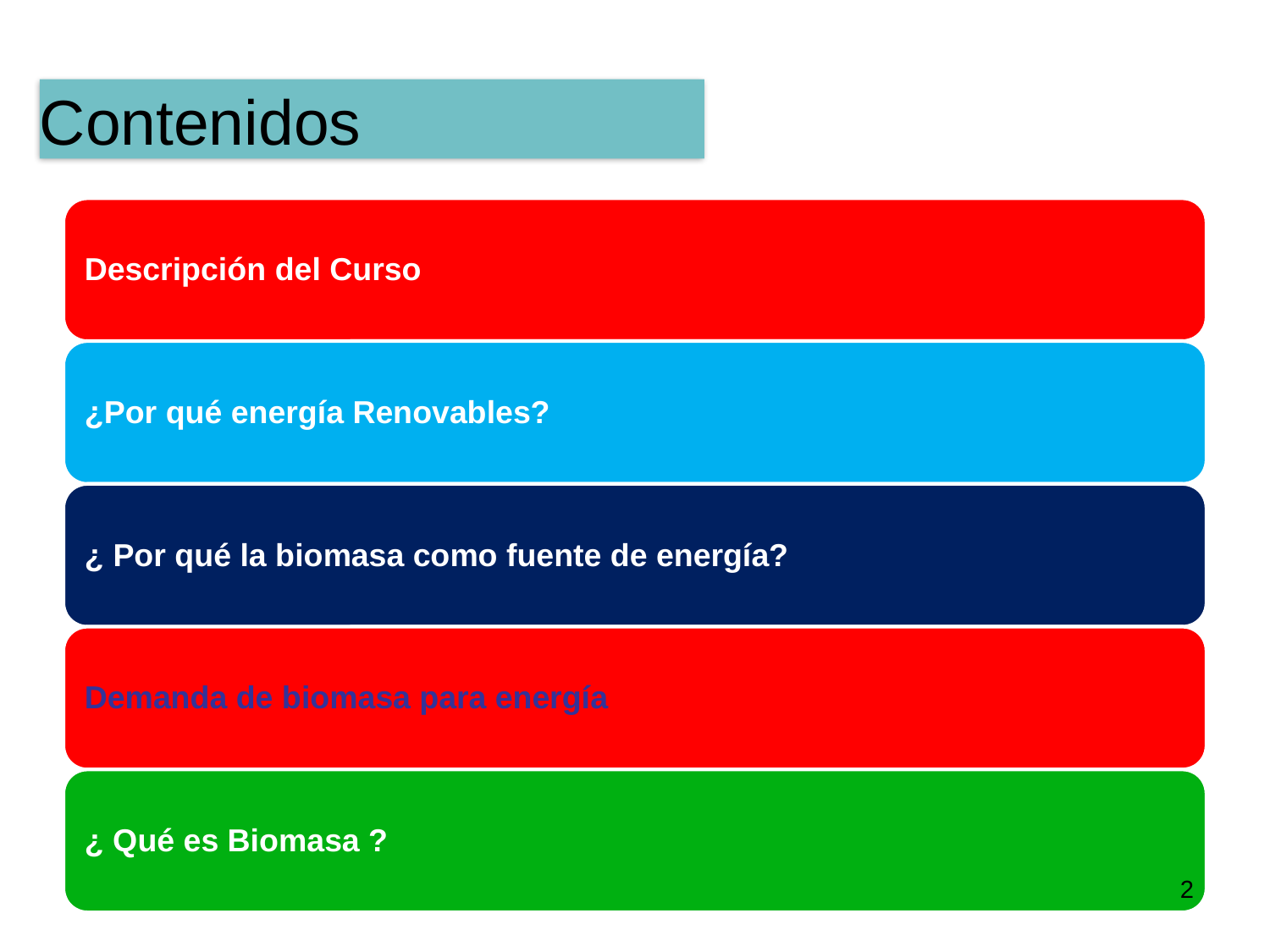

#
Contenidos
Descripción del Curso
¿Por qué energía Renovables?
¿ Por qué la biomasa como fuente de energía?
Demanda de biomasa para energía
¿ Qué es Biomasa ?
2